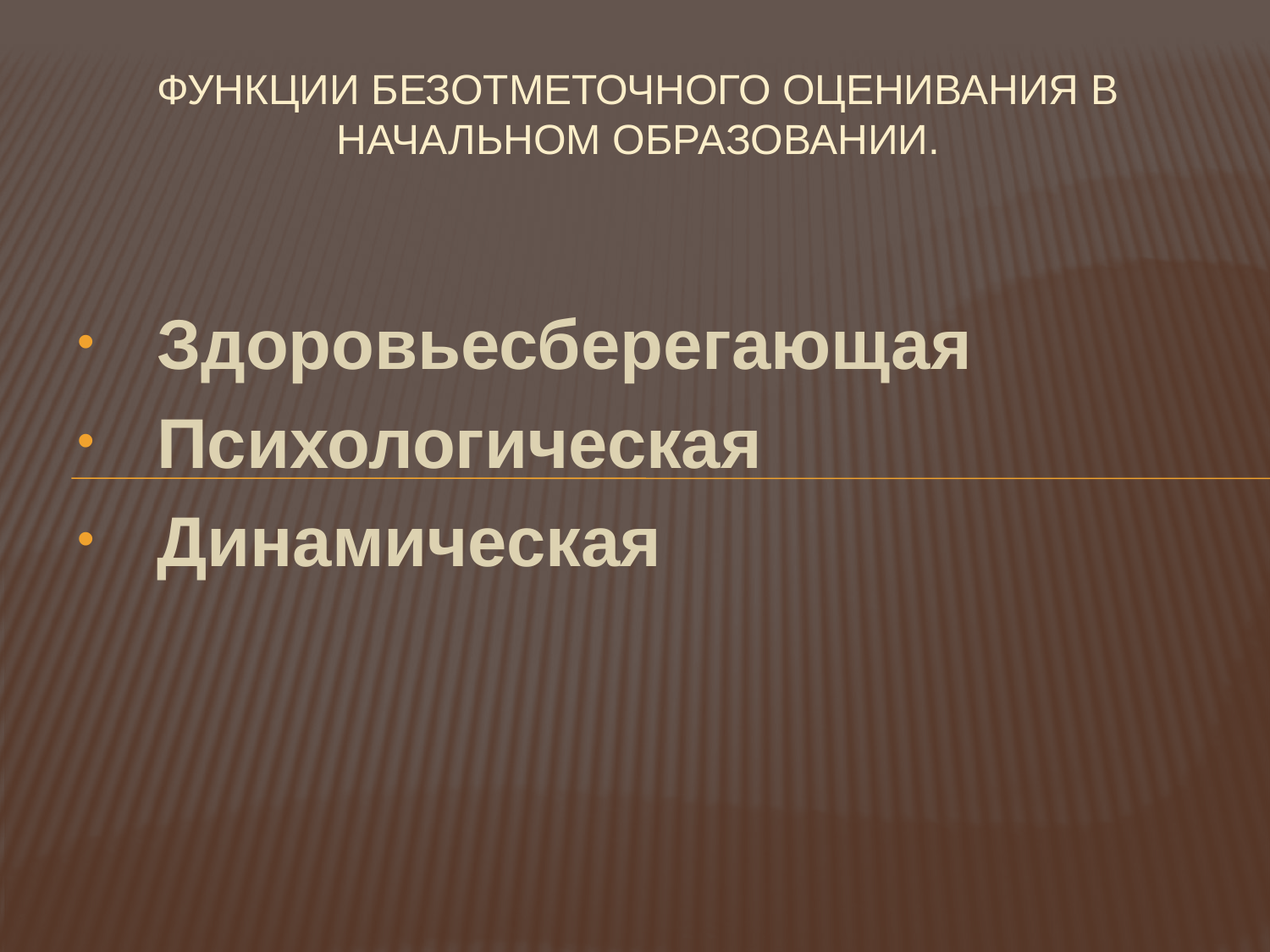

# Функции безотметочного оценивания в начальном образовании.
Здоровьесберегающая
Психологическая
Динамическая